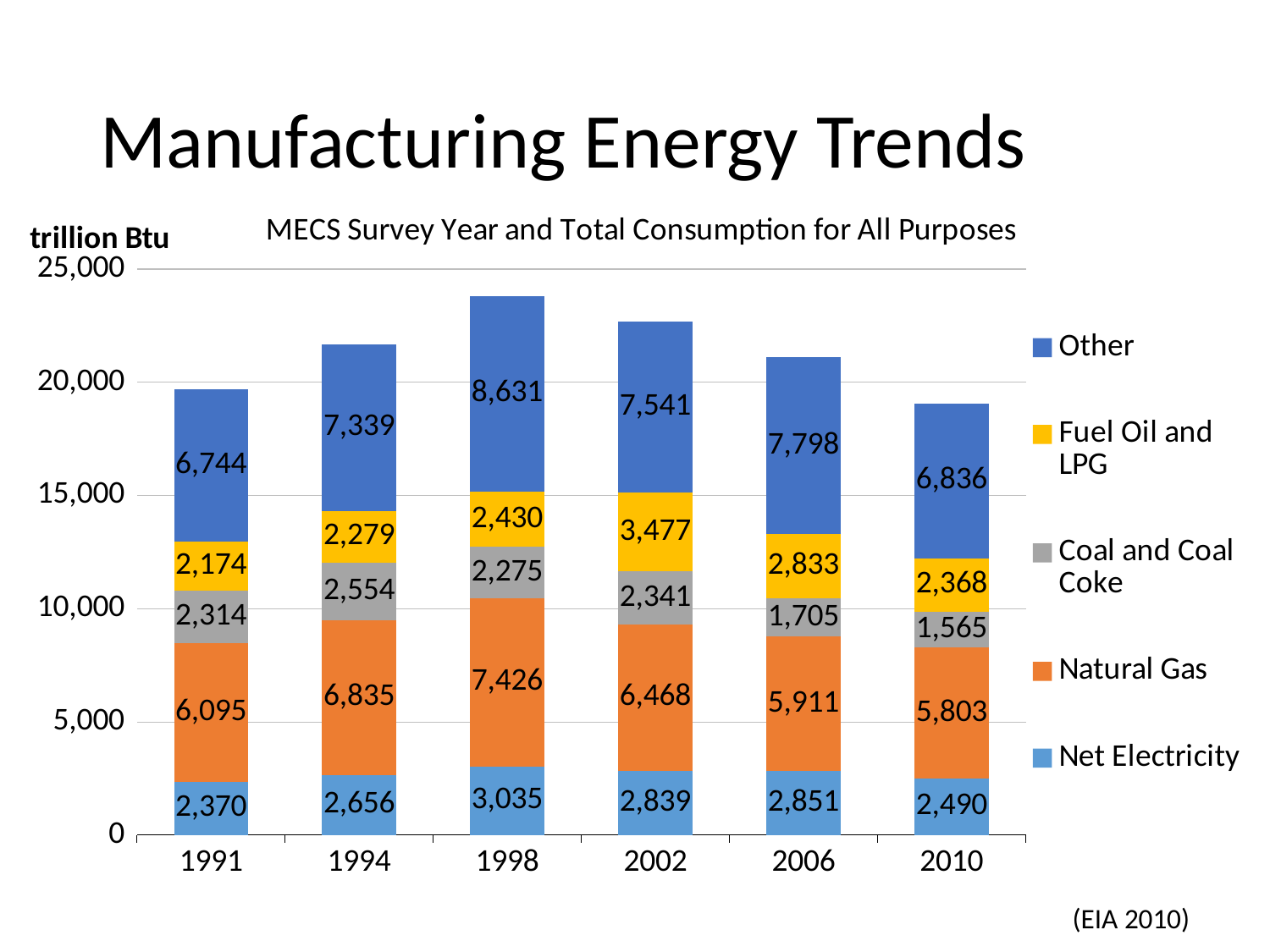

# Manufacturing Energy Trends

### Chart

| Category | Net Electricity | Natural Gas | Coal and Coal Coke | Fuel Oil and LPG | Other |
|---|---|---|---|---|---|
| 1991 | 2370.0 | 6095.0 | 2314.0 | 2174.0 | 6744.0 |
| 1994 | 2656.0 | 6835.0 | 2554.0 | 2279.0 | 7339.0 |
| 1998 | 3035.0 | 7426.0 | 2275.0 | 2430.0 | 8631.0 |
| 2002 | 2839.0 | 6468.0 | 2341.0 | 3477.0 | 7541.0 |
| 2006 | 2851.0 | 5911.0 | 1705.0 | 2833.0 | 7798.0 |
| 2010 | 2490.0 | 5803.0 | 1565.0 | 2368.0 | 6836.0 |
(EIA 2010)